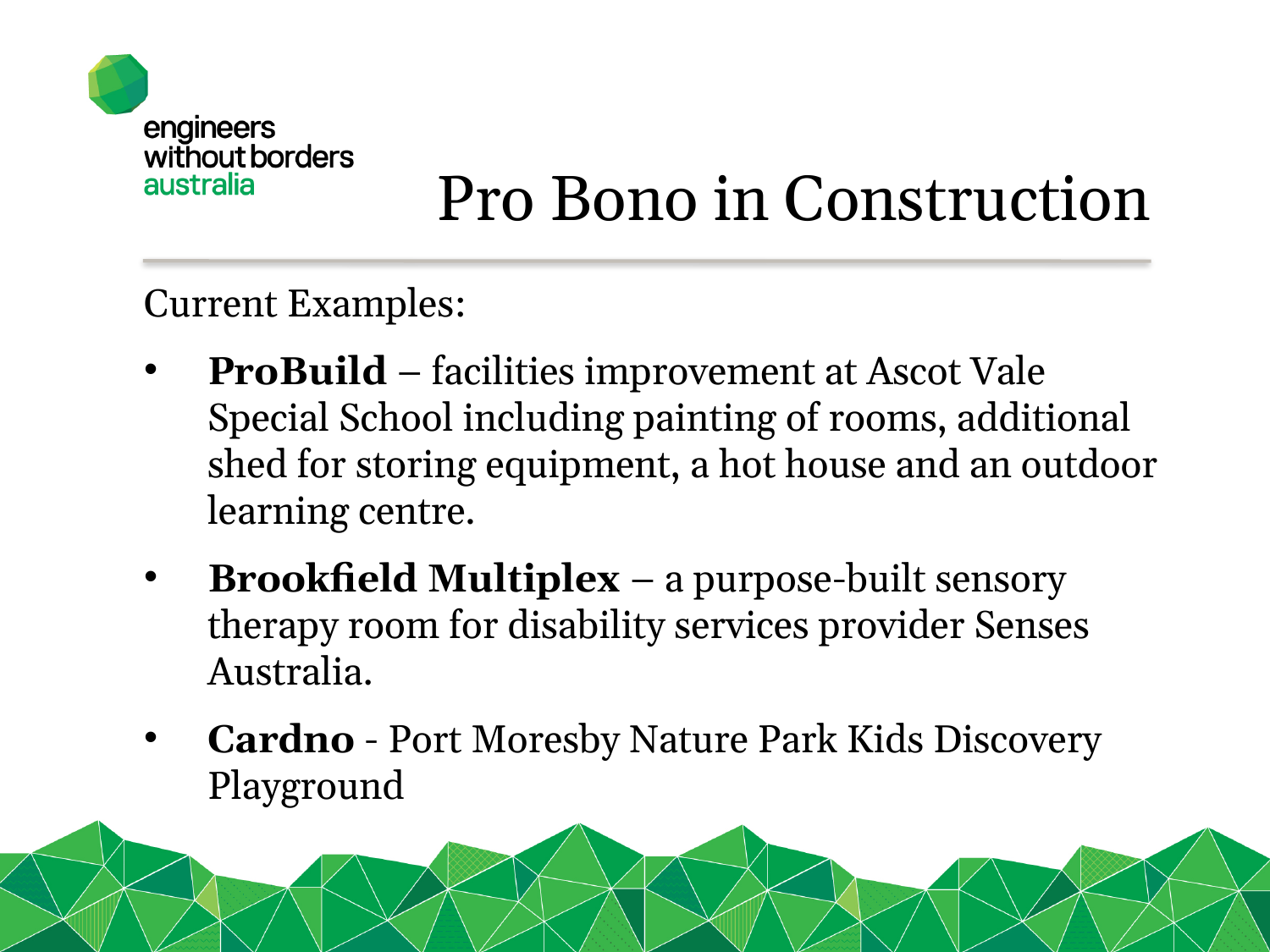

Pro Bono in Construction
Current Examples:

ProBuild – facilities improvement at Ascot Vale Special School including painting of rooms, additional shed for storing equipment, a hot house and an outdoor learning centre.
Brookfield Multiplex – a purpose-built sensory therapy room for disability services provider Senses Australia.
Cardno - Port Moresby Nature Park Kids Discovery Playground